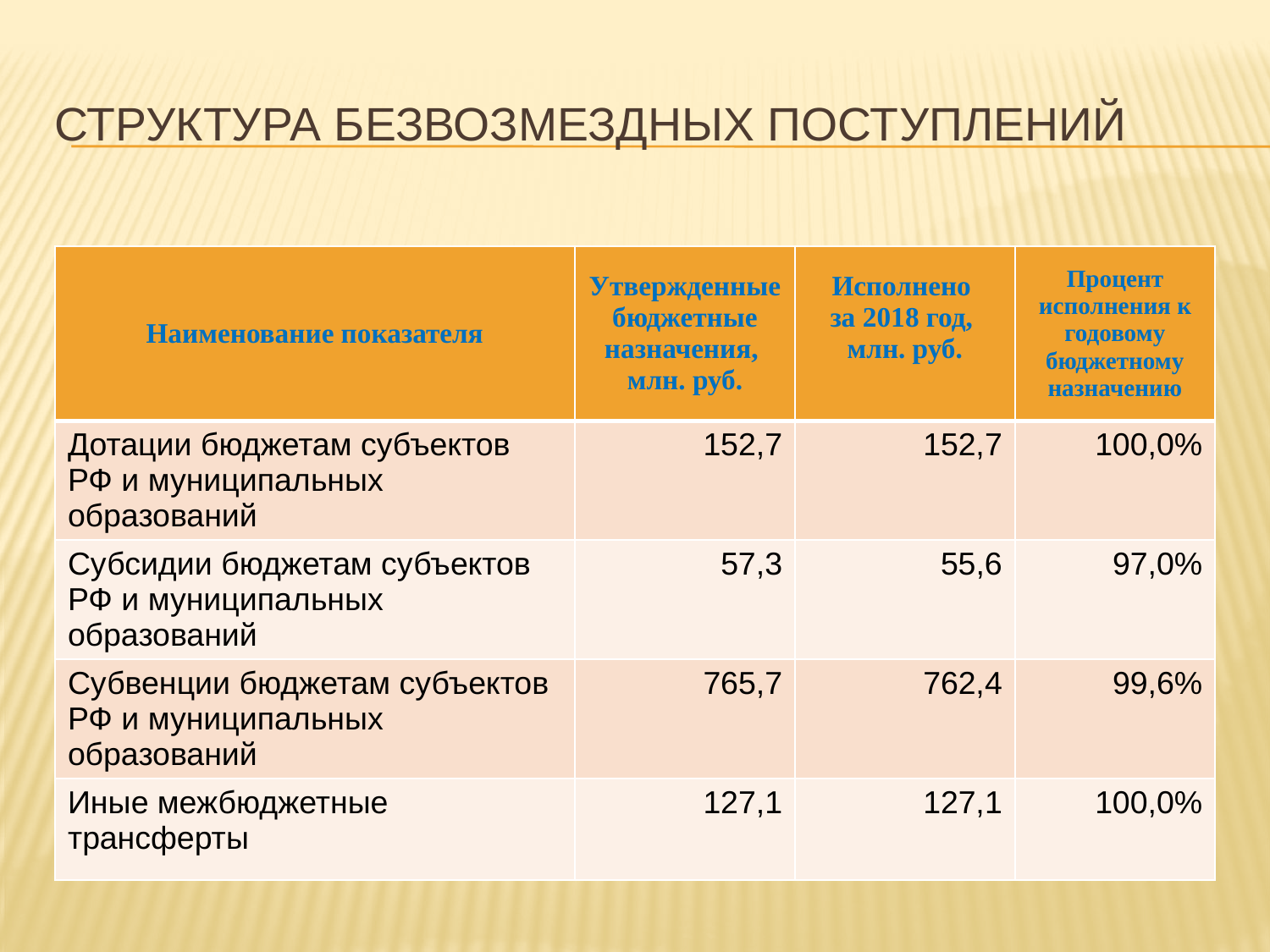

# Структура безвозмездных поступлений
| Наименование показателя | Утвержденные бюджетные назначения, млн. руб. | Исполнено за 2018 год, млн. руб. | Процент исполнения к годовому бюджетному назначению |
| --- | --- | --- | --- |
| Дотации бюджетам субъектов РФ и муниципальных образований | 152,7 | 152,7 | 100,0% |
| Субсидии бюджетам субъектов РФ и муниципальных образований | 57,3 | 55,6 | 97,0% |
| Субвенции бюджетам субъектов РФ и муниципальных образований | 765,7 | 762,4 | 99,6% |
| Иные межбюджетные трансферты | 127,1 | 127,1 | 100,0% |